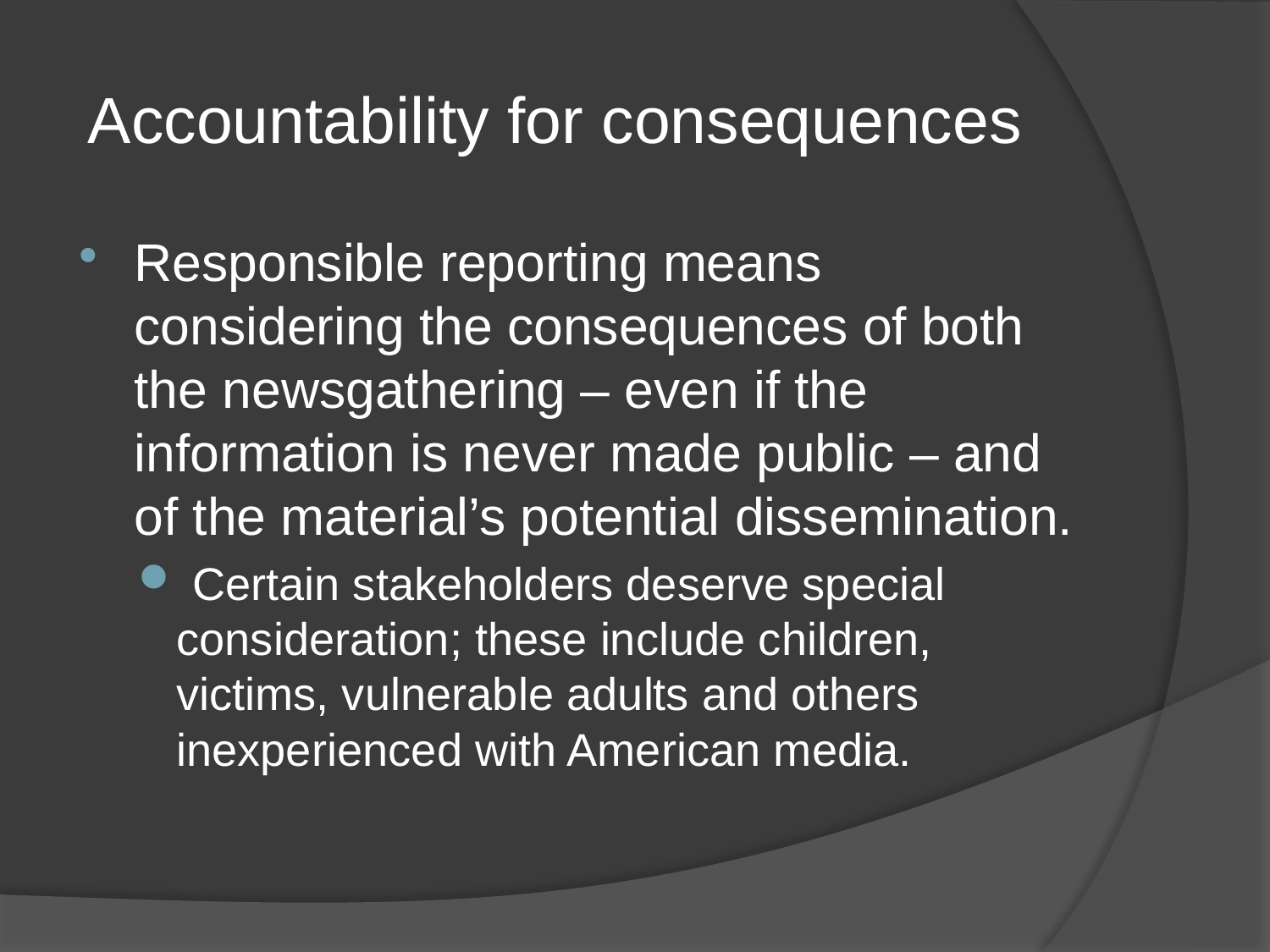

# Accountability for consequences
Responsible reporting means considering the consequences of both the newsgathering – even if the information is never made public – and of the material’s potential dissemination.
 Certain stakeholders deserve special consideration; these include children, victims, vulnerable adults and others inexperienced with American media.